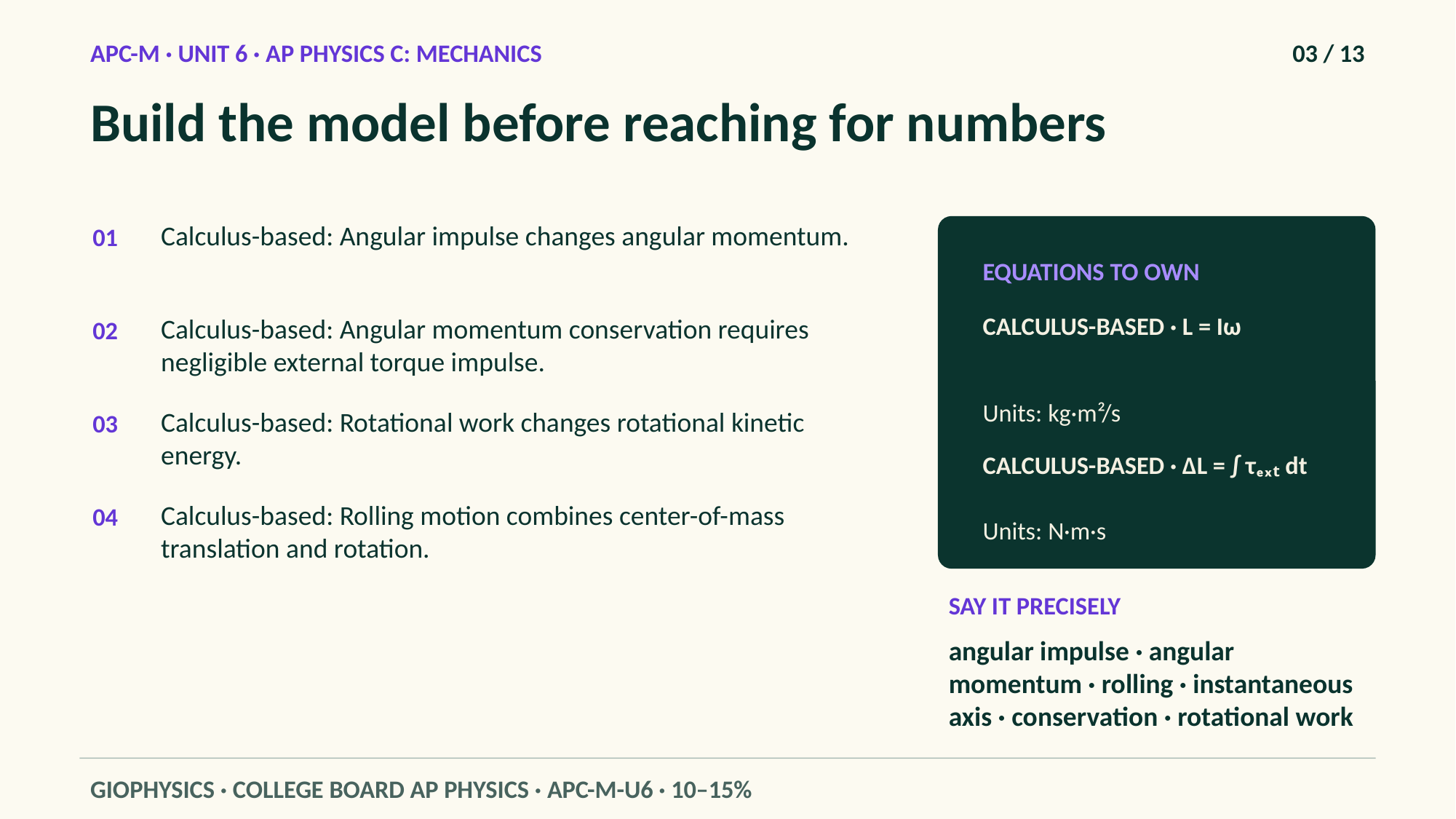

APC-M · UNIT 6 · AP PHYSICS C: MECHANICS
03 / 13
Build the model before reaching for numbers
Calculus-based: Angular impulse changes angular momentum.
01

EQUATIONS TO OWN
CALCULUS-BASED · L = Iω
Calculus-based: Angular momentum conservation requires negligible external torque impulse.
02
Units: kg·m²/s
Calculus-based: Rotational work changes rotational kinetic energy.
03
CALCULUS-BASED · ΔL = ∫ τₑₓₜ dt
Calculus-based: Rolling motion combines center-of-mass translation and rotation.
04
Units: N·m·s
SAY IT PRECISELY
angular impulse · angular momentum · rolling · instantaneous axis · conservation · rotational work

GIOPHYSICS · COLLEGE BOARD AP PHYSICS · APC-M-U6 · 10–15%